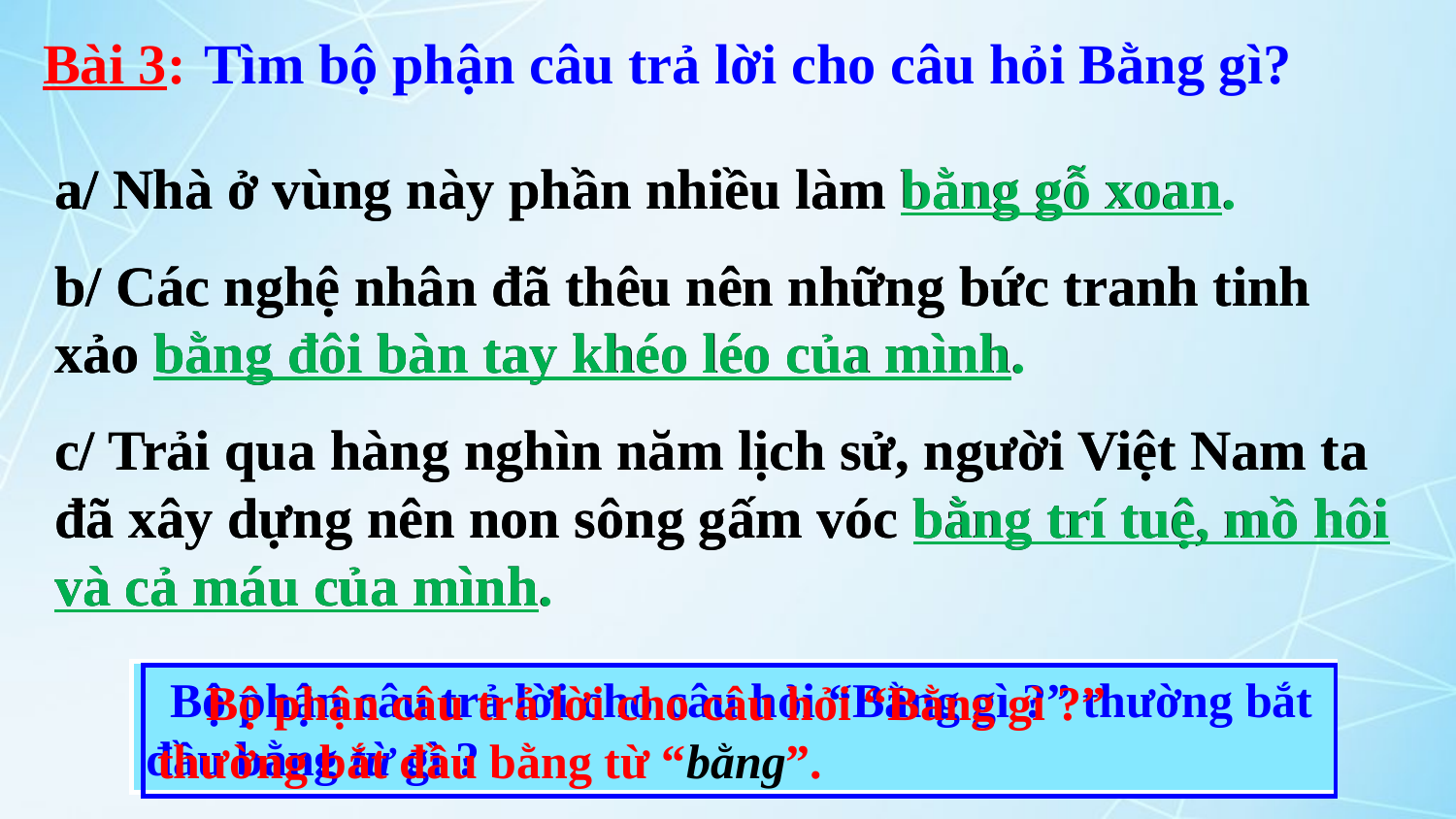

Bài 3:
         Tìm bộ phận câu trả lời cho câu hỏi Bằng gì?
a/ Nhà ở vùng này phần nhiều làm bằng gỗ xoan.
b/ Các nghệ nhân đã thêu nên những bức tranh tinh xảo bằng đôi bàn tay khéo léo của mình.
c/ Trải qua hàng nghìn năm lịch sử, người Việt Nam ta đã xây dựng nên non sông gấm vóc bằng trí tuệ, mồ hôi và cả máu của mình.
a/ Nhà ở vùng này phần nhiều làm bằng gỗ xoan.
b/ Các nghệ nhân đã thêu nên những bức tranh tinh xảo bằng đôi bàn tay khéo léo của mình.
c/ Trải qua hàng nghìn năm lịch sử, người Việt Nam ta đã xây dựng nên non sông gấm vóc bằng trí tuệ, mồ hôi và cả máu của mình.
  Bộ phận câu trả lời cho câu hỏi “Bằng gì ?” thường bắt đầu bằng từ gì ?
    Bộ phận câu trả lời cho câu hỏi “Bằng gì ?”         thường bắt đầu bằng từ “bằng”.